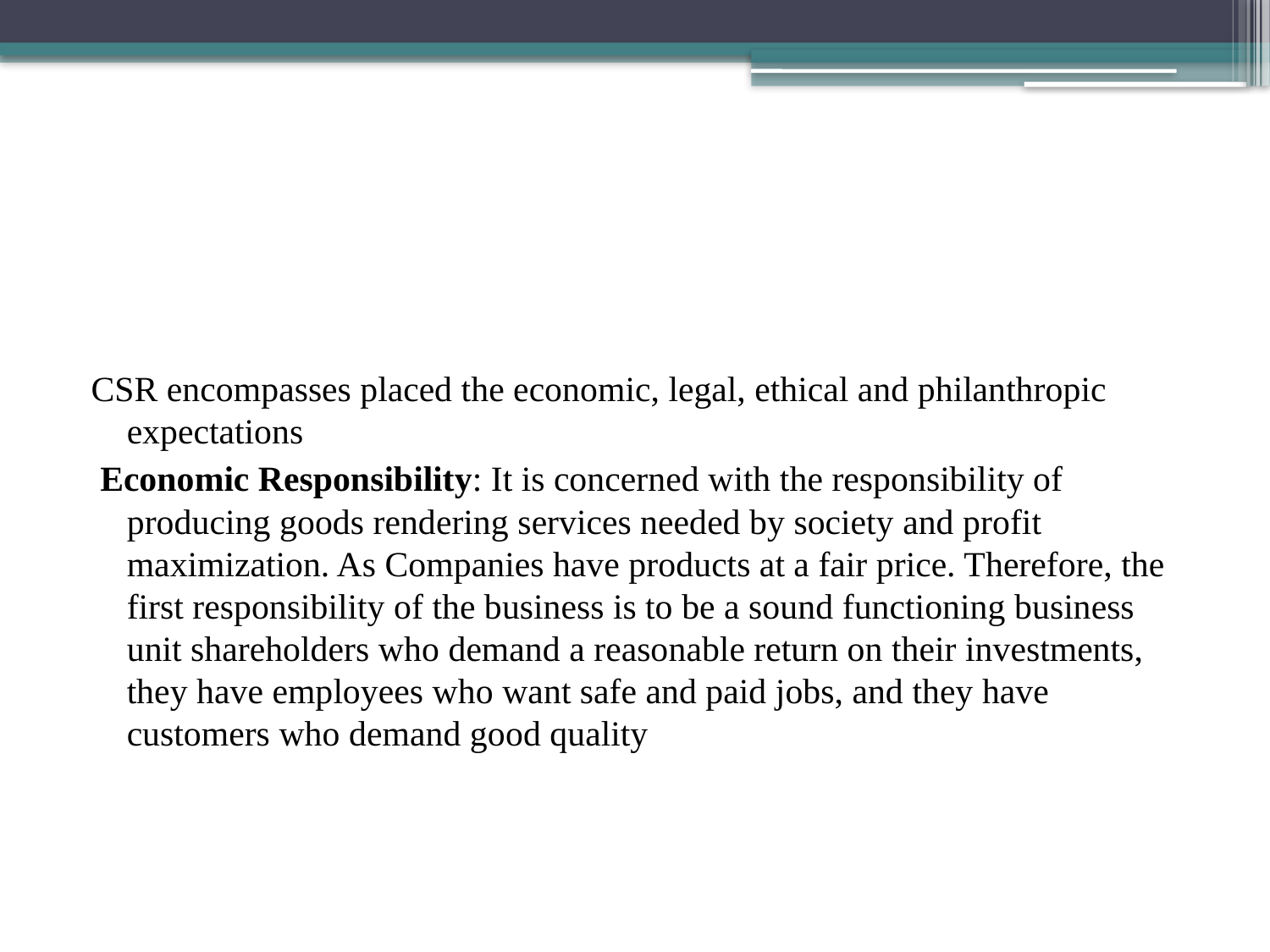

#

CSR encompasses placed the economic, legal, ethical and philanthropic expectations
 Economic Responsibility: It is concerned with the responsibility of producing goods rendering services needed by society and profit maximization. As Companies have products at a fair price. Therefore, the first responsibility of the business is to be a sound functioning business unit shareholders who demand a reasonable return on their investments, they have employees who want safe and paid jobs, and they have customers who demand good quality